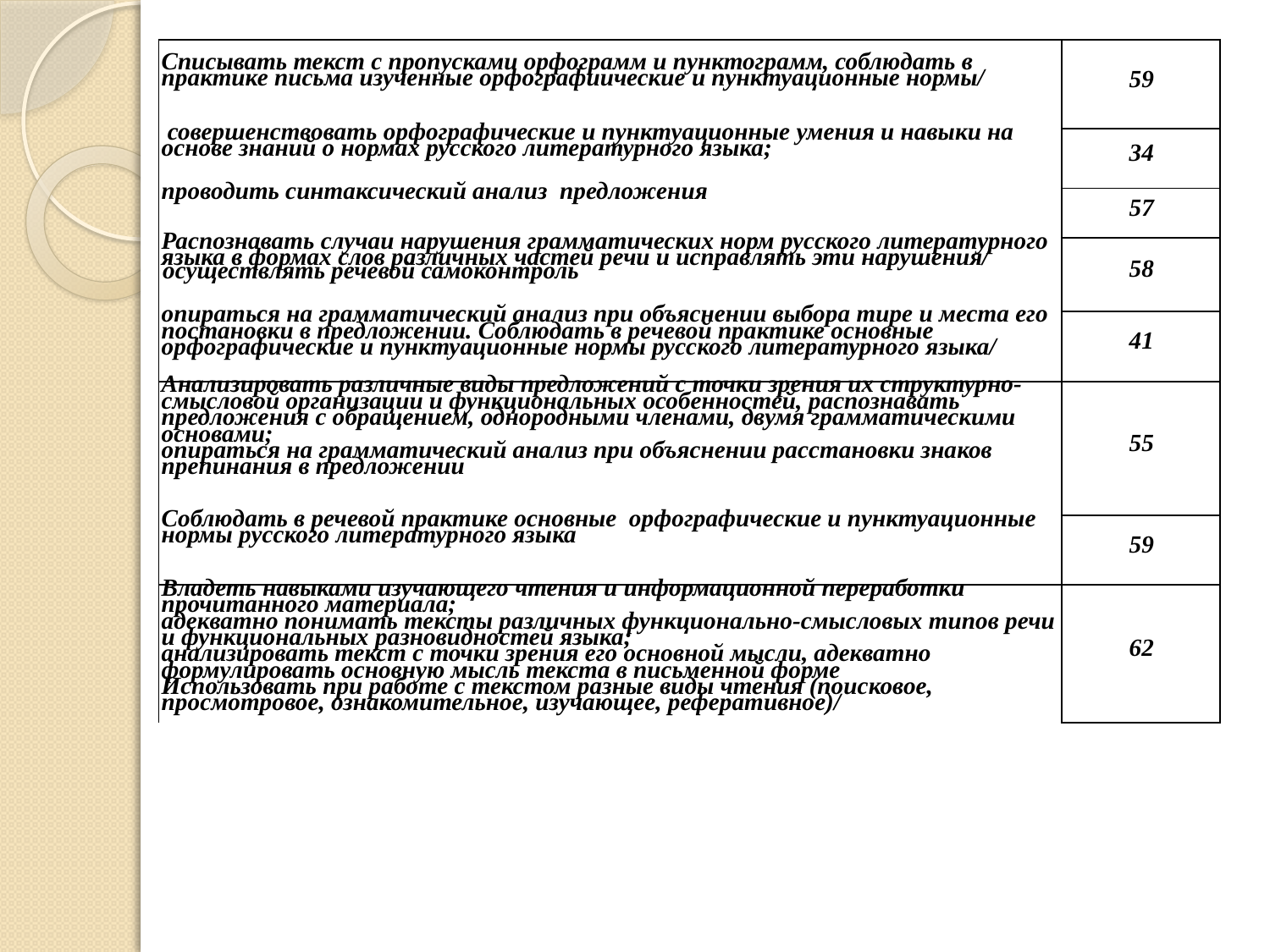

#
| Списывать текст с пропусками орфограмм и пунктограмм, соблюдать в практике письма изученные орфографиические и пунктуационные нормы/ | 59 |
| --- | --- |
| совершенствовать орфографические и пунктуационные умения и навыки на основе знаний о нормах русского литературного языка; | 34 |
| проводить синтаксический анализ предложения | 57 |
| Распознавать случаи нарушения грамматических норм русского литературного языка в формах слов различных частей речи и исправлять эти нарушения/ осуществлять речевой самоконтроль | 58 |
| опираться на грамматический анализ при объяснении выбора тире и места его постановки в предложении. Cоблюдать в речевой практике основные орфографические и пунктуационные нормы русского литературного языка/ | 41 |
| Анализировать различные виды предложений с точки зрения их структурно-смысловой организации и функциональных особенностей, распознавать предложения с обращением, однородными членами, двумя грамматическими основами; опираться на грамматический анализ при объяснении расстановки знаков препинания в предложении | 55 |
| Cоблюдать в речевой практике основные орфографические и пунктуационные нормы русского литературного языка | 59 |
| Владеть навыками изучающего чтения и информационной переработки прочитанного материала; адекватно понимать тексты различных функционально-смысловых типов речи и функциональных разновидностей языка; анализировать текст с точки зрения его основной мысли, адекватно формулировать основную мысль текста в письменной форме Использовать при работе с текстом разные виды чтения (поисковое, просмотровое, ознакомительное, изучающее, реферативное)/ | 62 |